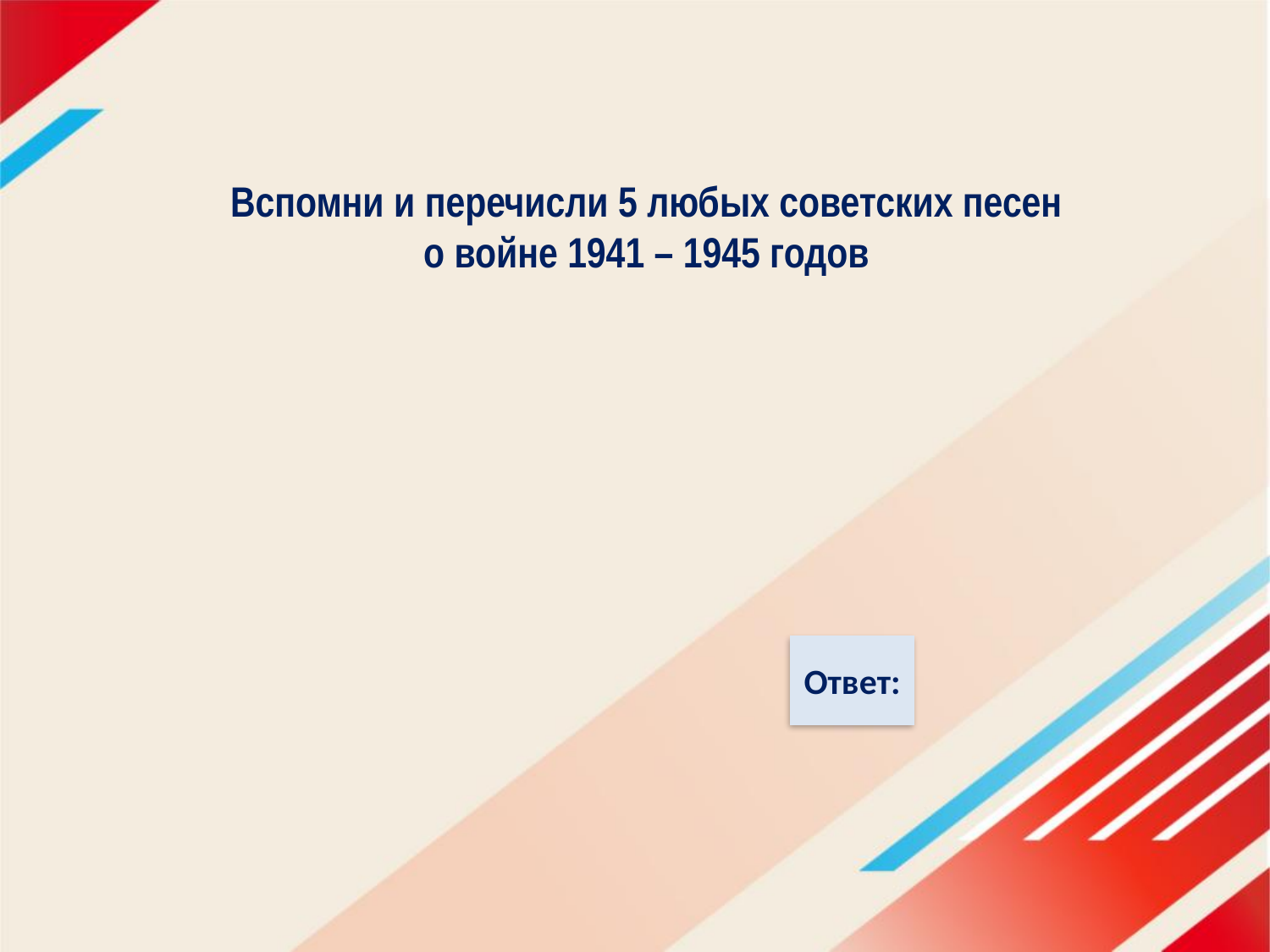

# Вспомни и перечисли 5 любых советских песен о войне 1941 – 1945 годов